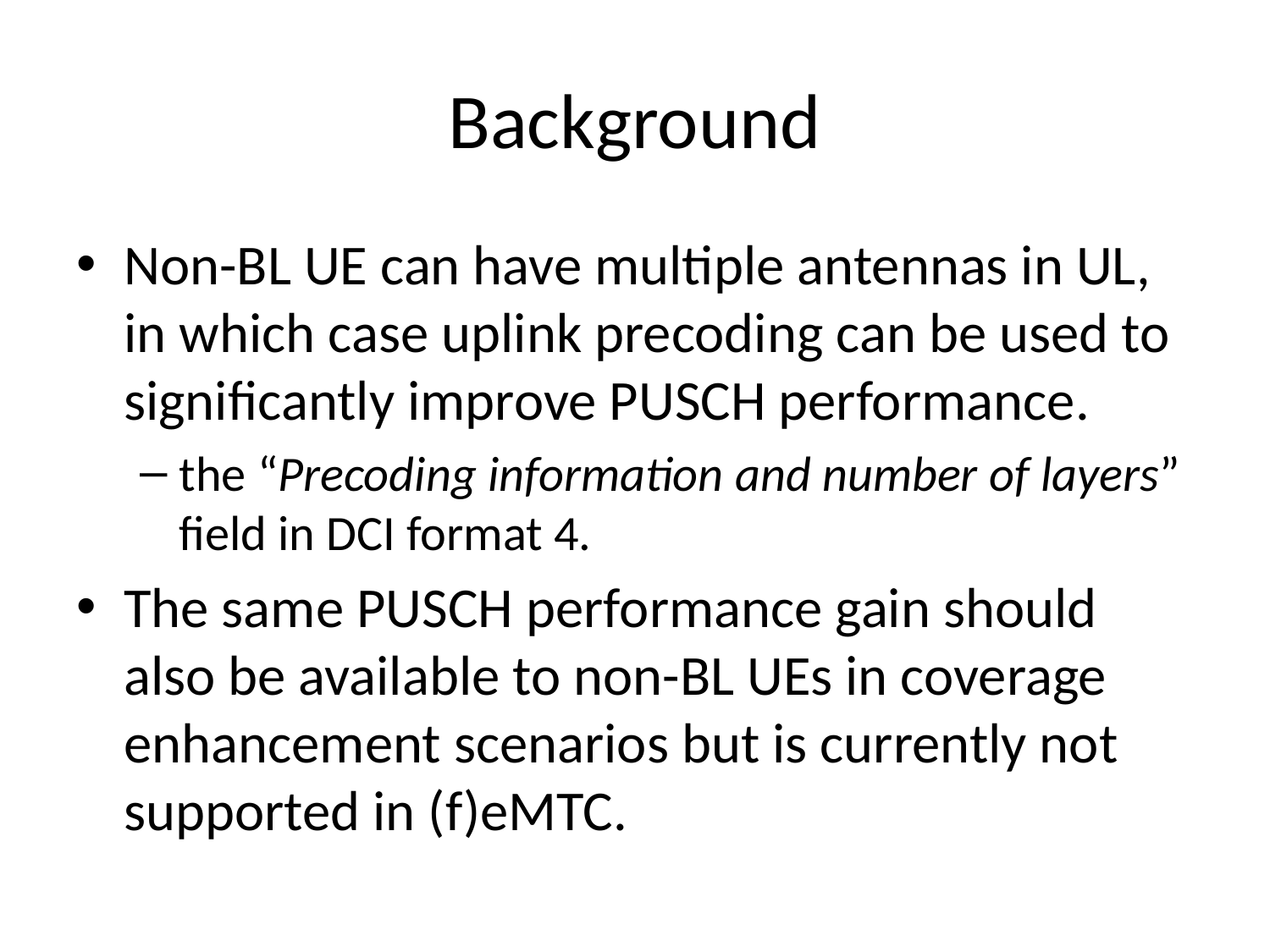

# Background
Non-BL UE can have multiple antennas in UL, in which case uplink precoding can be used to significantly improve PUSCH performance.
the “Precoding information and number of layers” field in DCI format 4.
The same PUSCH performance gain should also be available to non-BL UEs in coverage enhancement scenarios but is currently not supported in (f)eMTC.